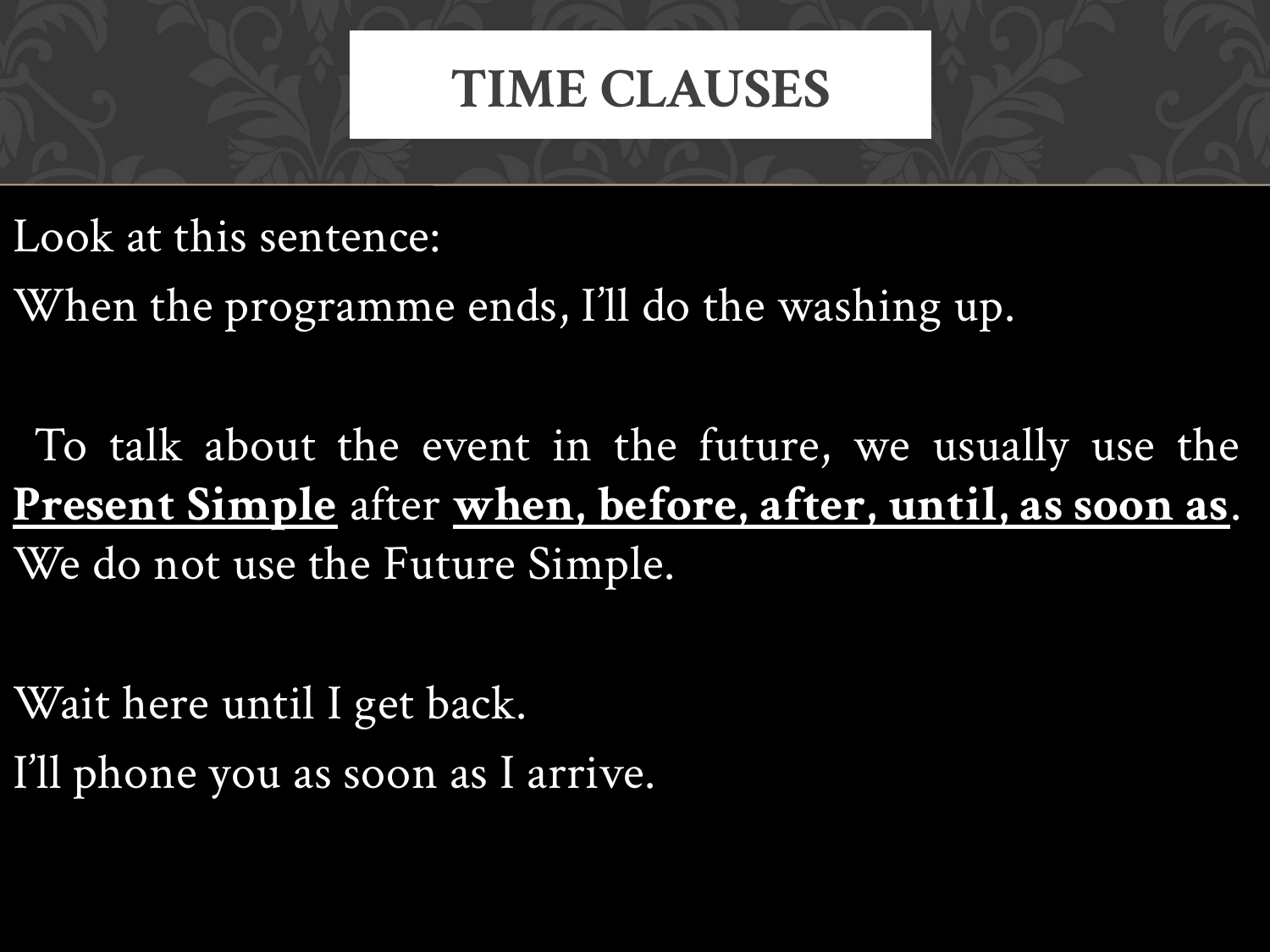

# Time clauses
Look at this sentence:
When the programme ends, I’ll do the washing up.

 To talk about the event in the future, we usually use the Present Simple after when, before, after, until, as soon as. We do not use the Future Simple.

Wait here until I get back.
I’ll phone you as soon as I arrive.